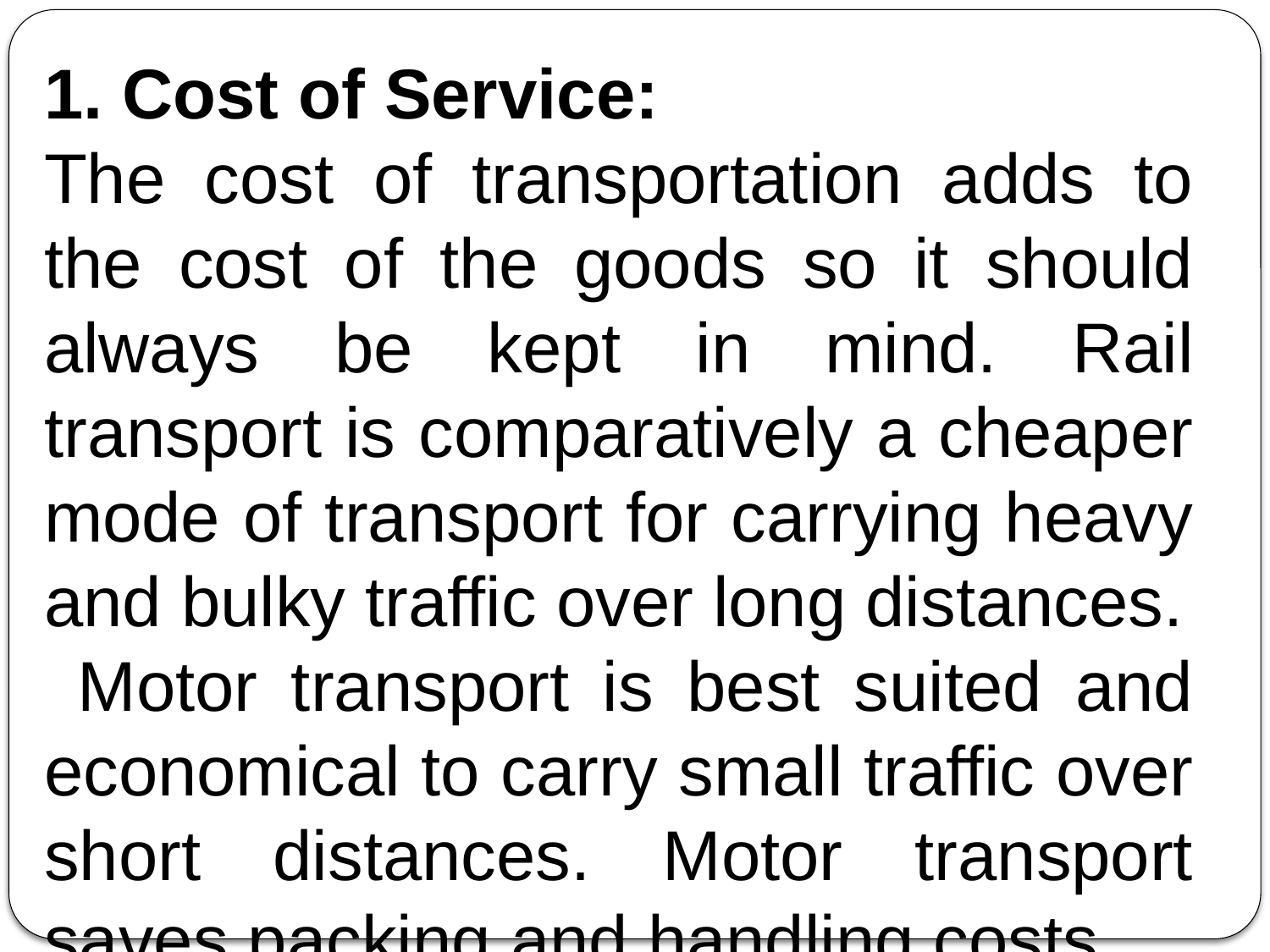

1. Cost of Service:
The cost of transportation adds to the cost of the goods so it should always be kept in mind. Rail transport is comparatively a cheaper mode of transport for carrying heavy and bulky traffic over long distances.
 Motor transport is best suited and economical to carry small traffic over short distances. Motor transport saves packing and handling costs.